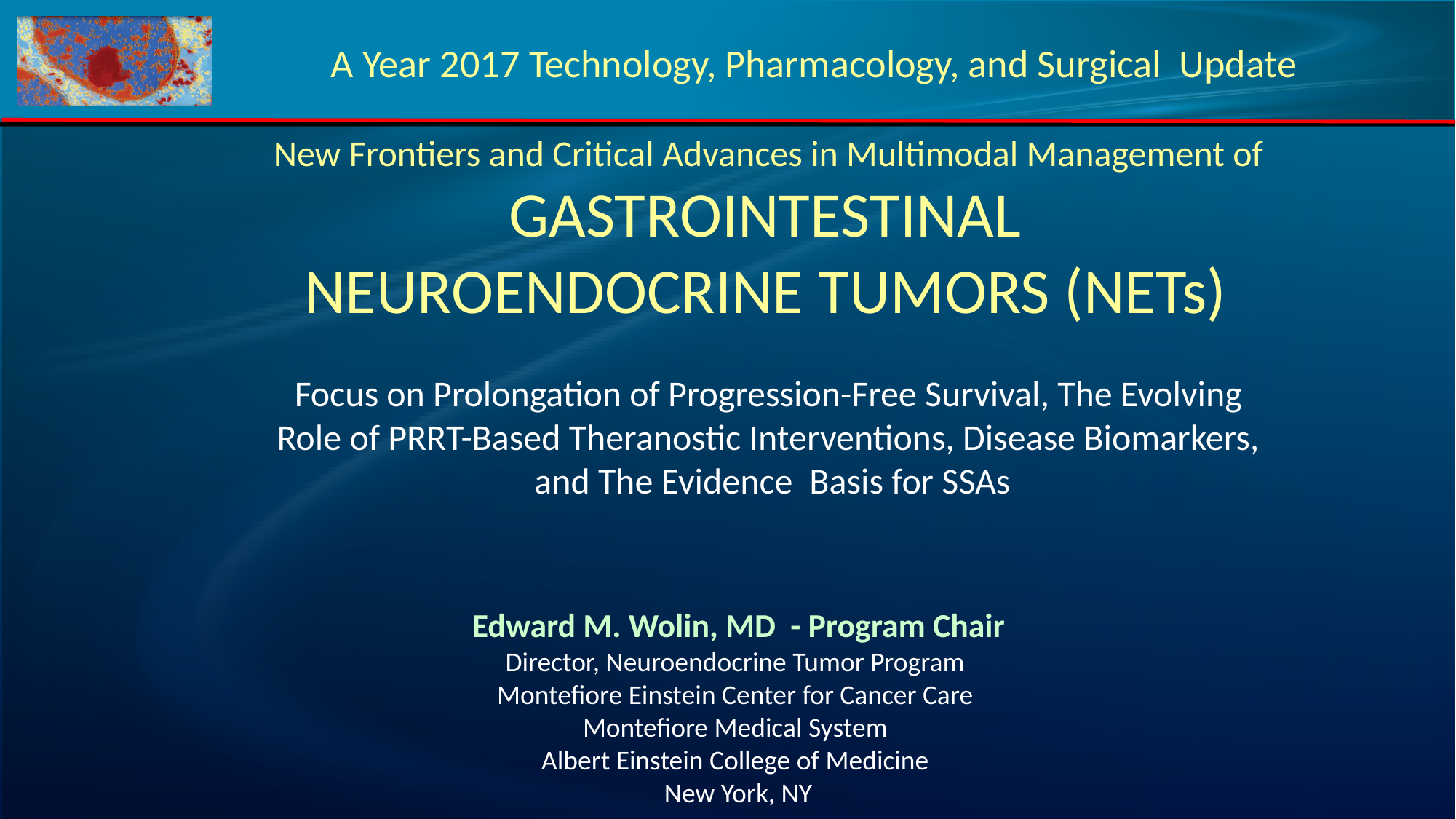

A Year 2017 Technology, Pharmacology, and Surgical  Update
New Frontiers and Critical Advances in Multimodal Management of
GASTROINTESTINAL
NEUROENDOCRINE TUMORS (NETs)

Focus on Prolongation of Progression-Free Survival, The Evolving
Role of PRRT-Based Theranostic Interventions, Disease Biomarkers,
and The Evidence  Basis for SSAs
Edward M. Wolin, MD  - Program Chair
Director, Neuroendocrine Tumor Program
Montefiore Einstein Center for Cancer Care
Montefiore Medical System
Albert Einstein College of Medicine
New York, NY